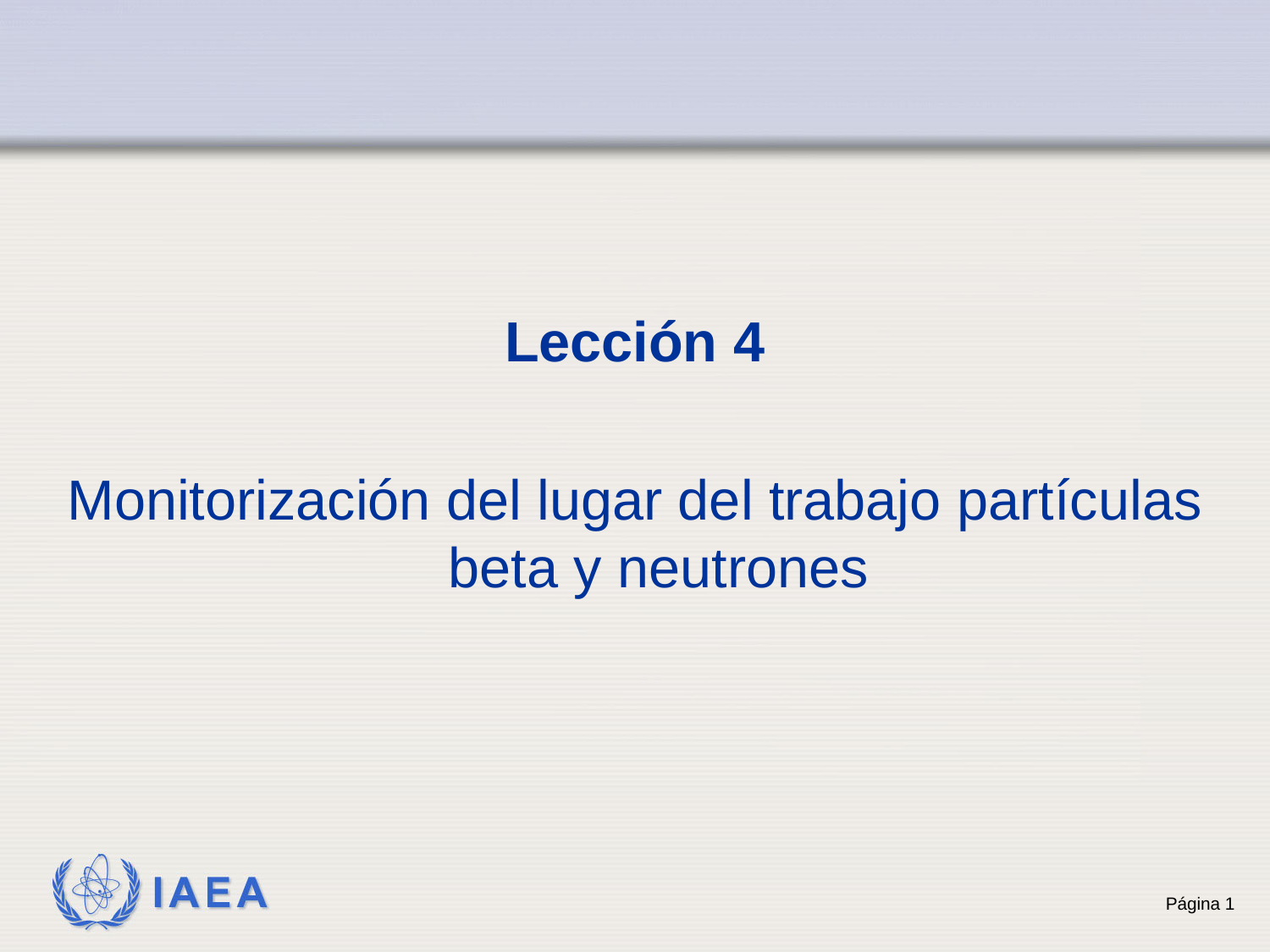

Lección 4

Monitorización del lugar del trabajo partículas beta y neutrones
1